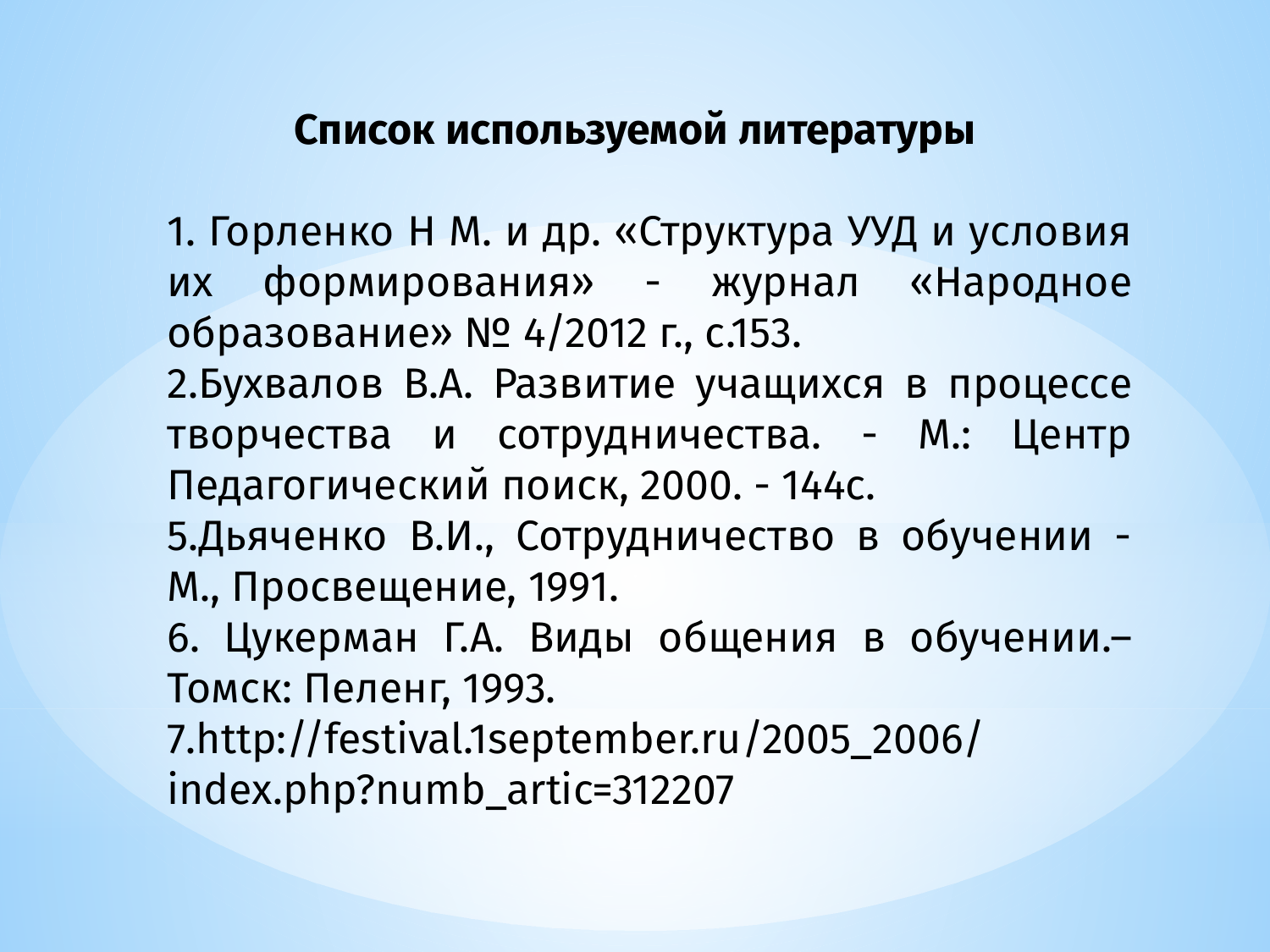

Список используемой литературы

1. Горленко Н М. и др. «Структура УУД и условия их формирования» - журнал «Народное образование» № 4/2012 г., с.153.
2.Бухвалов В.А. Развитие учащихся в процессе творчества и сотрудничества. - М.: Центр Педагогический поиск, 2000. - 144с.
5.Дьяченко В.И., Сотрудничество в обучении - М., Просвещение, 1991.
6. Цукерман Г.А. Виды общения в обучении.– Томск: Пеленг, 1993.
7.http://festival.1september.ru/2005_2006/index.php?numb_artic=312207